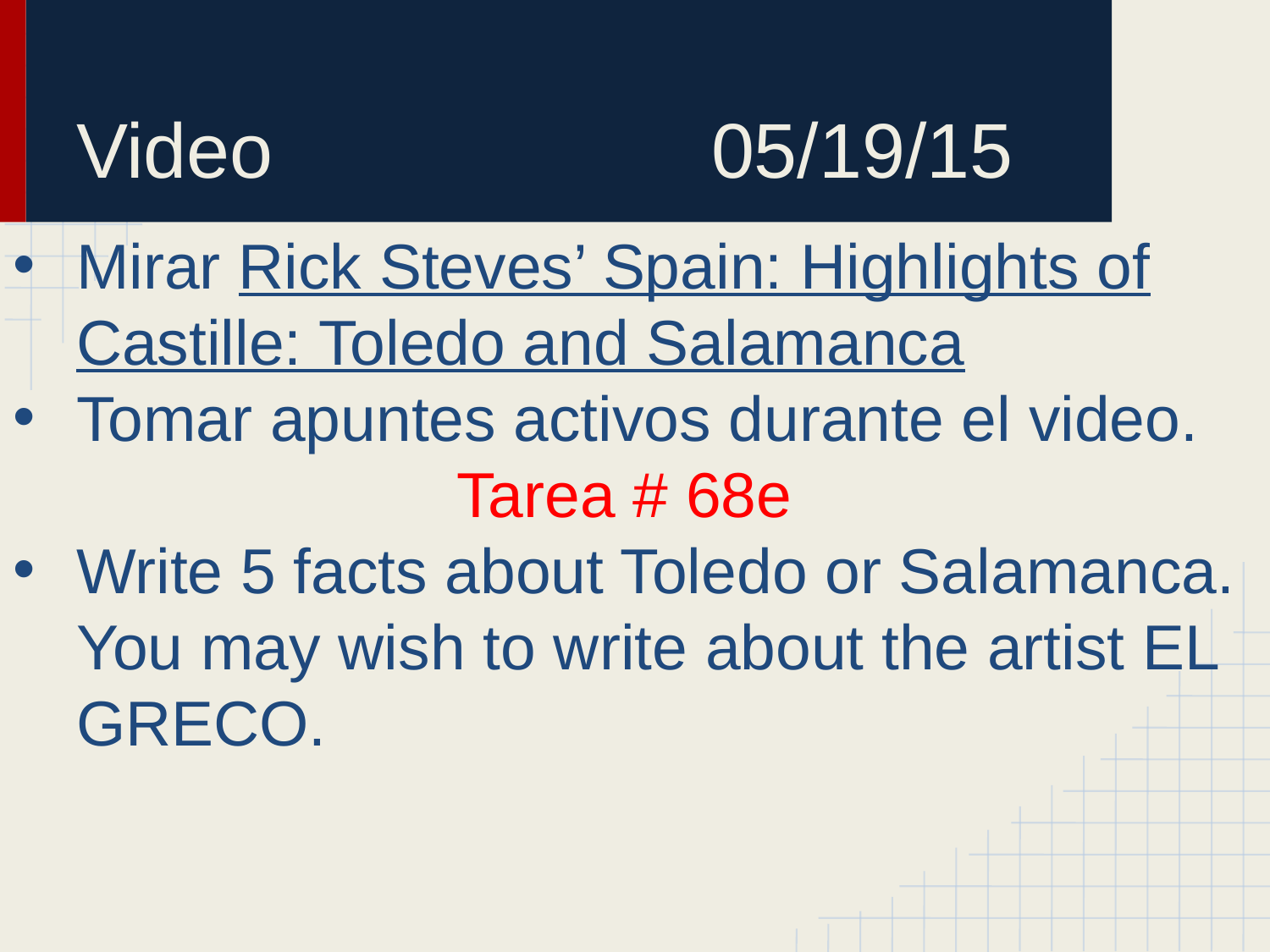

# Video				05/19/15
Mirar Rick Steves’ Spain: Highlights of Castille: Toledo and Salamanca
Tomar apuntes activos durante el video.
Tarea # 68e
Write 5 facts about Toledo or Salamanca. You may wish to write about the artist EL GRECO.